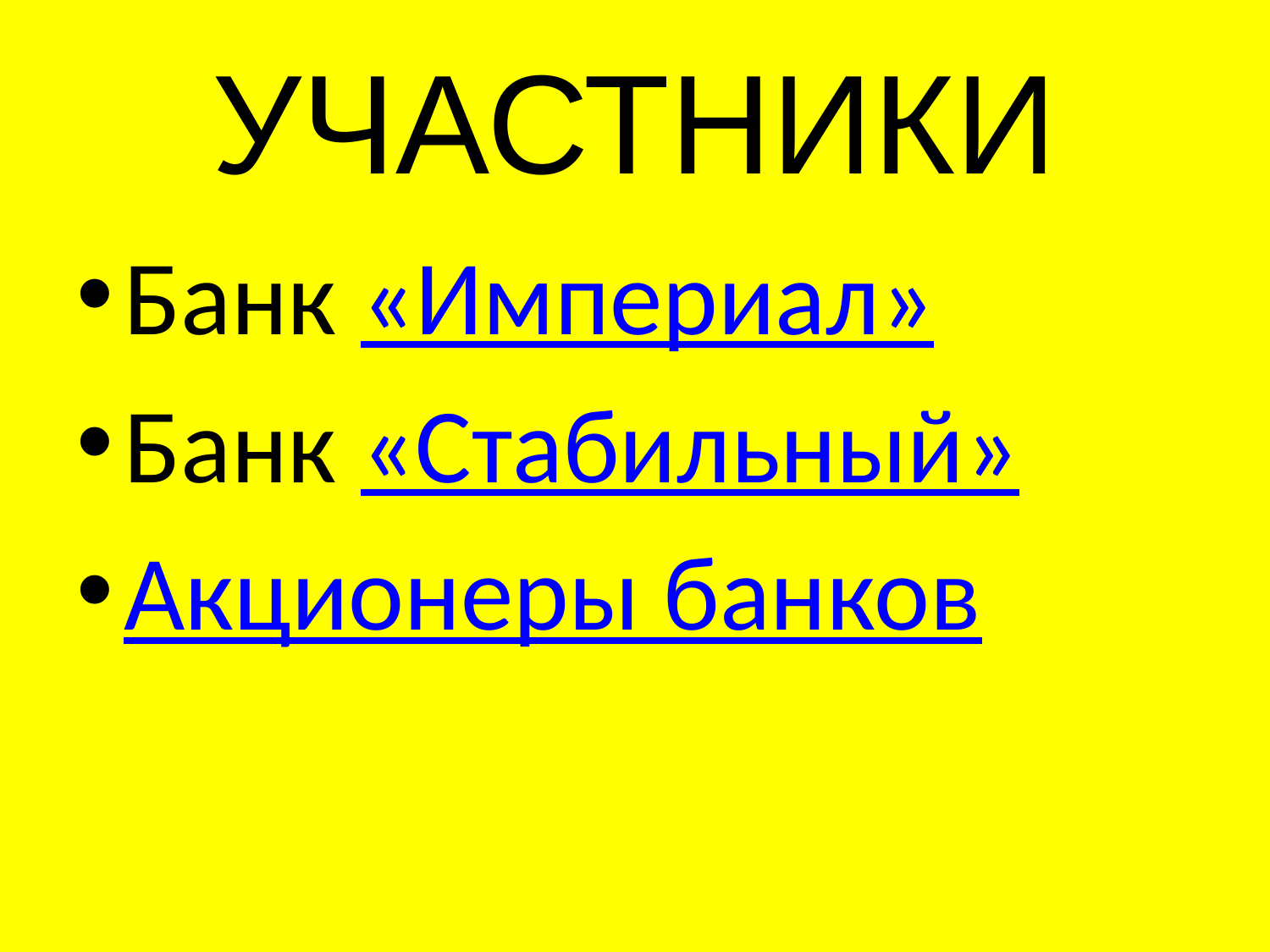

# УЧАСТНИКИ
Банк «Империал»
Банк «Стабильный»
Акционеры банков